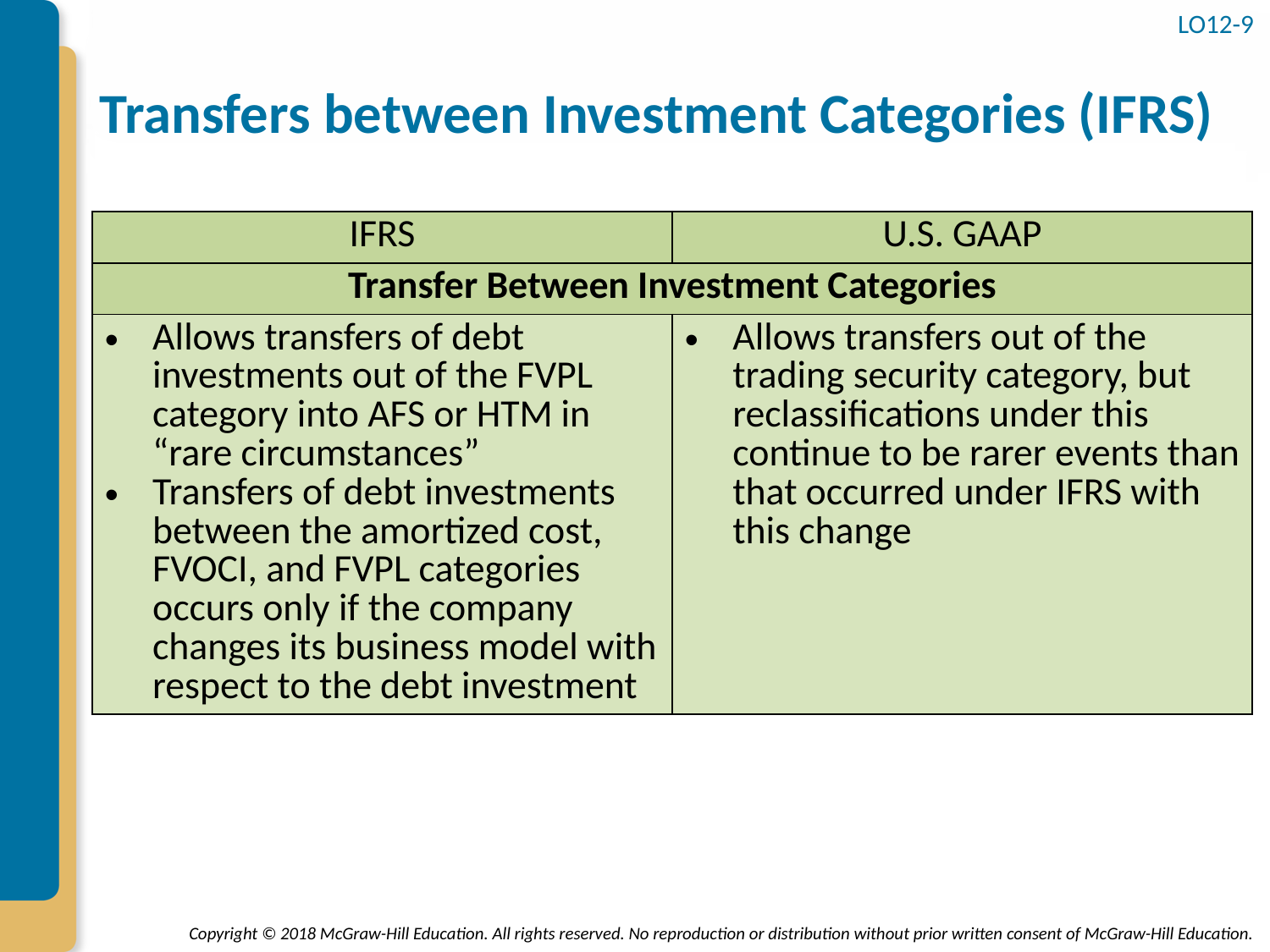

LO12-9
# Transfers between Investment Categories (IFRS)
| IFRS | U.S. GAAP |
| --- | --- |
| Transfer Between Investment Categories |  |
| Allows transfers of debt investments out of the FVPL category into AFS or HTM in “rare circumstances” Transfers of debt investments between the amortized cost, FVOCI, and FVPL categories occurs only if the company changes its business model with respect to the debt investment | Allows transfers out of the trading security category, but reclassifications under this continue to be rarer events than that occurred under IFRS with this change |